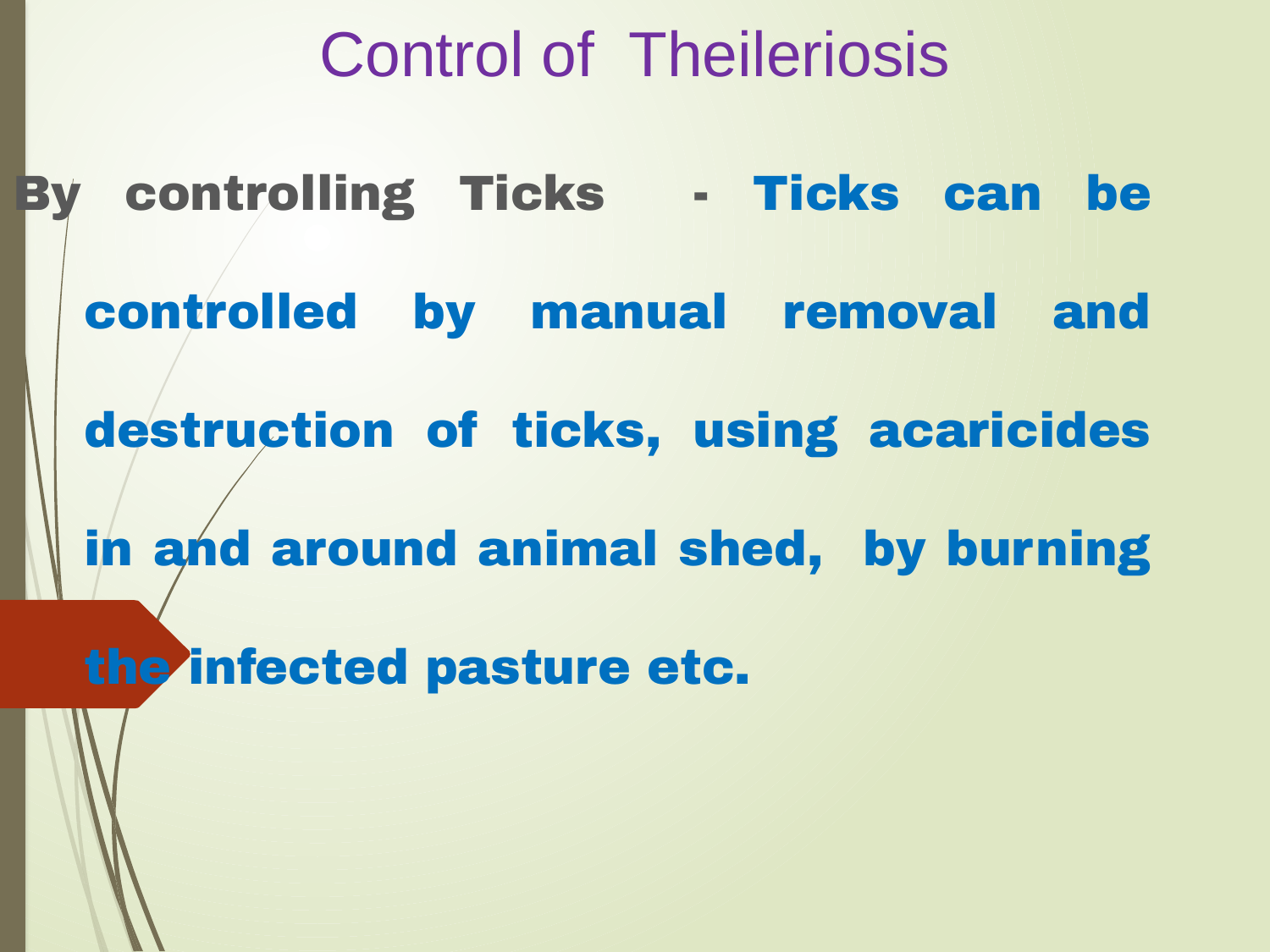

# Control of  Theileriosis
By controlling Ticks  - Ticks can be controlled by manual removal and destruction of ticks, using acaricides in and around animal shed,  by burning the infected pasture etc.